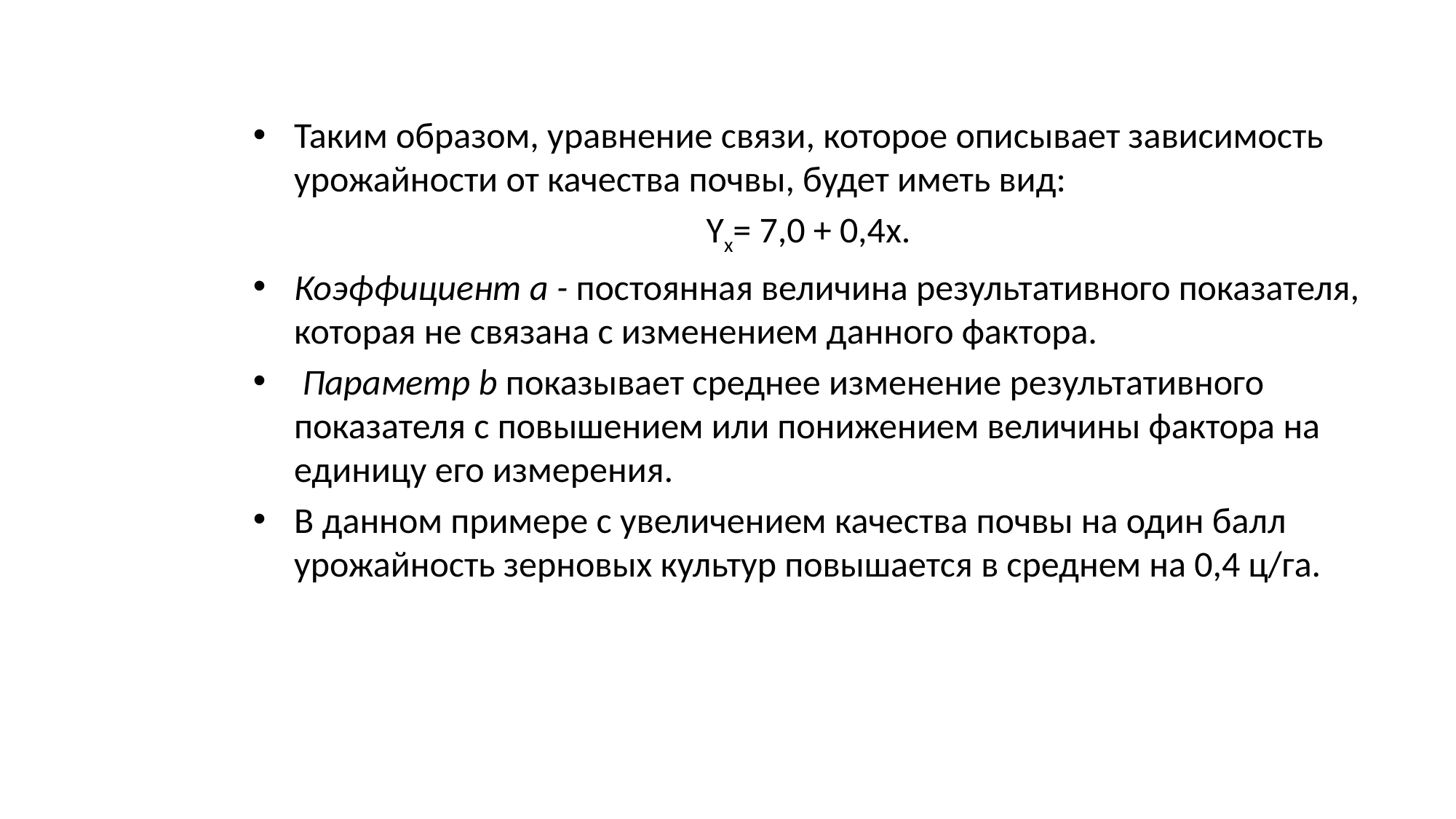

Таким образом, уравнение связи, которое описывает зависимость урожайности от качества почвы, будет иметь вид:
Yx= 7,0 + 0,4x.
Коэффициент а - постоянная величина результативного показателя, которая не связана с изменением данного фактора.
 Параметр b показывает среднее изменение результативного показателя с повышением или понижением величины фактора на единицу его измерения.
В данном примере с увеличением качества почвы на один балл урожайность зерновых культур повышается в среднем на 0,4 ц/га.